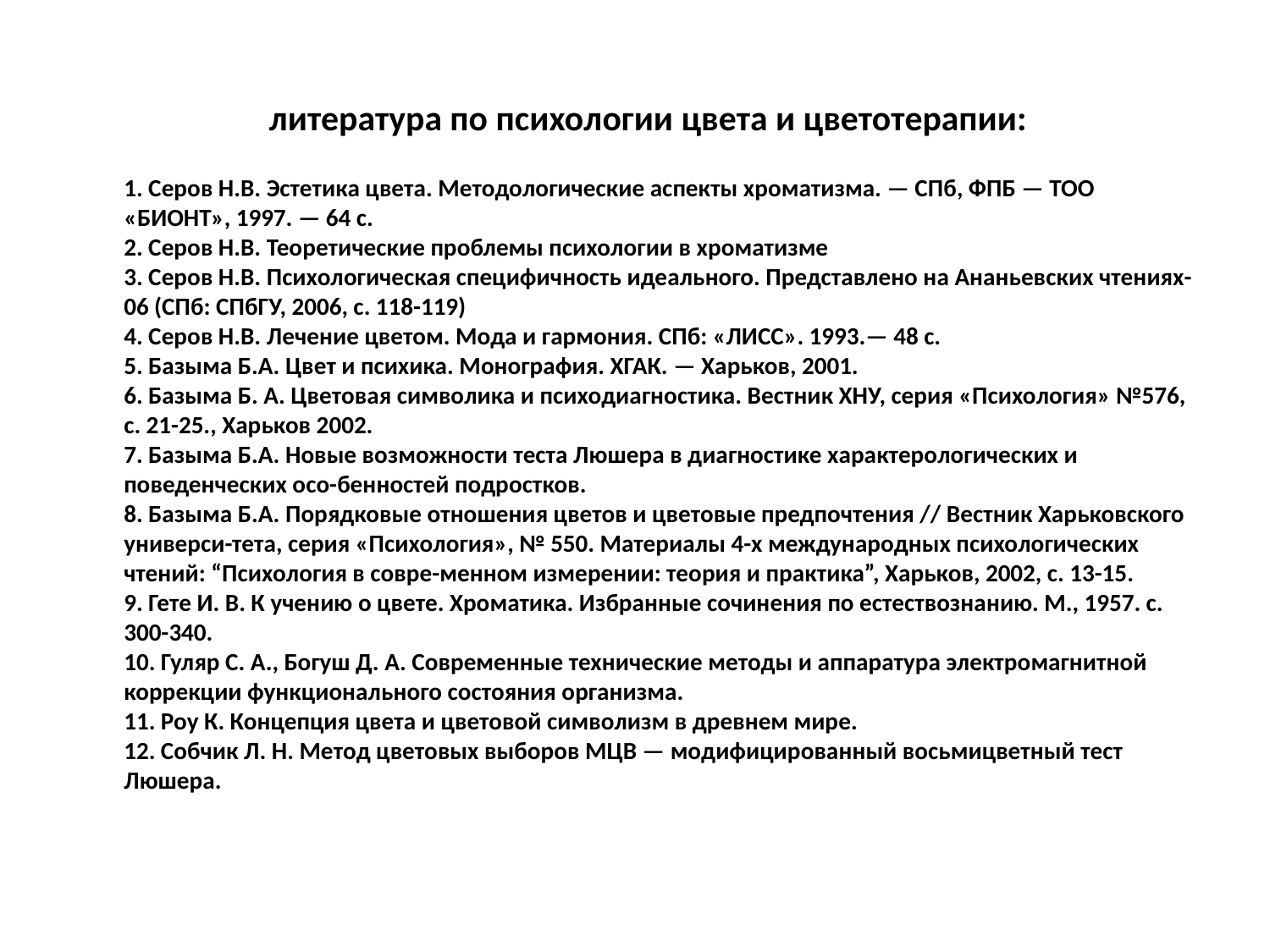

литература по психологии цвета и цветотерапии:
1. Серов Н.В. Эстетика цвета. Методологические аспекты хроматизма. — СПб, ФПБ — ТОО «БИОНТ», 1997. — 64 с.
2. Серов Н.В. Теоретические проблемы психологии в хроматизме
3. Серов Н.В. Психологическая специфичность идеального. Представлено на Ананьевских чтениях-06 (СПб: СПбГУ, 2006, с. 118-119)
4. Серов Н.В. Лечение цветом. Мода и гармония. СПб: «ЛИСС». 1993.— 48 с.
5. Базыма Б.А. Цвет и психика. Монография. ХГАК. — Харьков, 2001.
6. Базыма Б. А. Цветовая символика и психодиагностика. Вестник ХНУ, серия «Психология» №576, с. 21-25., Харьков 2002.
7. Базыма Б.А. Новые возможности теста Люшера в диагностике характерологических и поведенческих осо-бенностей подростков.
8. Базыма Б.А. Порядковые отношения цветов и цветовые предпочтения // Вестник Харьковского универси-тета, серия «Психология», № 550. Материалы 4-х международных психологических чтений: “Психология в совре-менном измерении: теория и практика”, Харьков, 2002, с. 13-15.
9. Гете И. В. К учению о цвете. Хроматика. Избранные сочинения по естествознанию. М., 1957. с. 300-340.
10. Гуляр С. А., Богуш Д. А. Современные технические методы и аппаратура электромагнитной коррекции функционального состояния организма.
11. Роу К. Концепция цвета и цветовой символизм в древнем мире.
12. Собчик Л. Н. Метод цветовых выборов МЦВ — модифицированный восьмицветный тест Люшера.